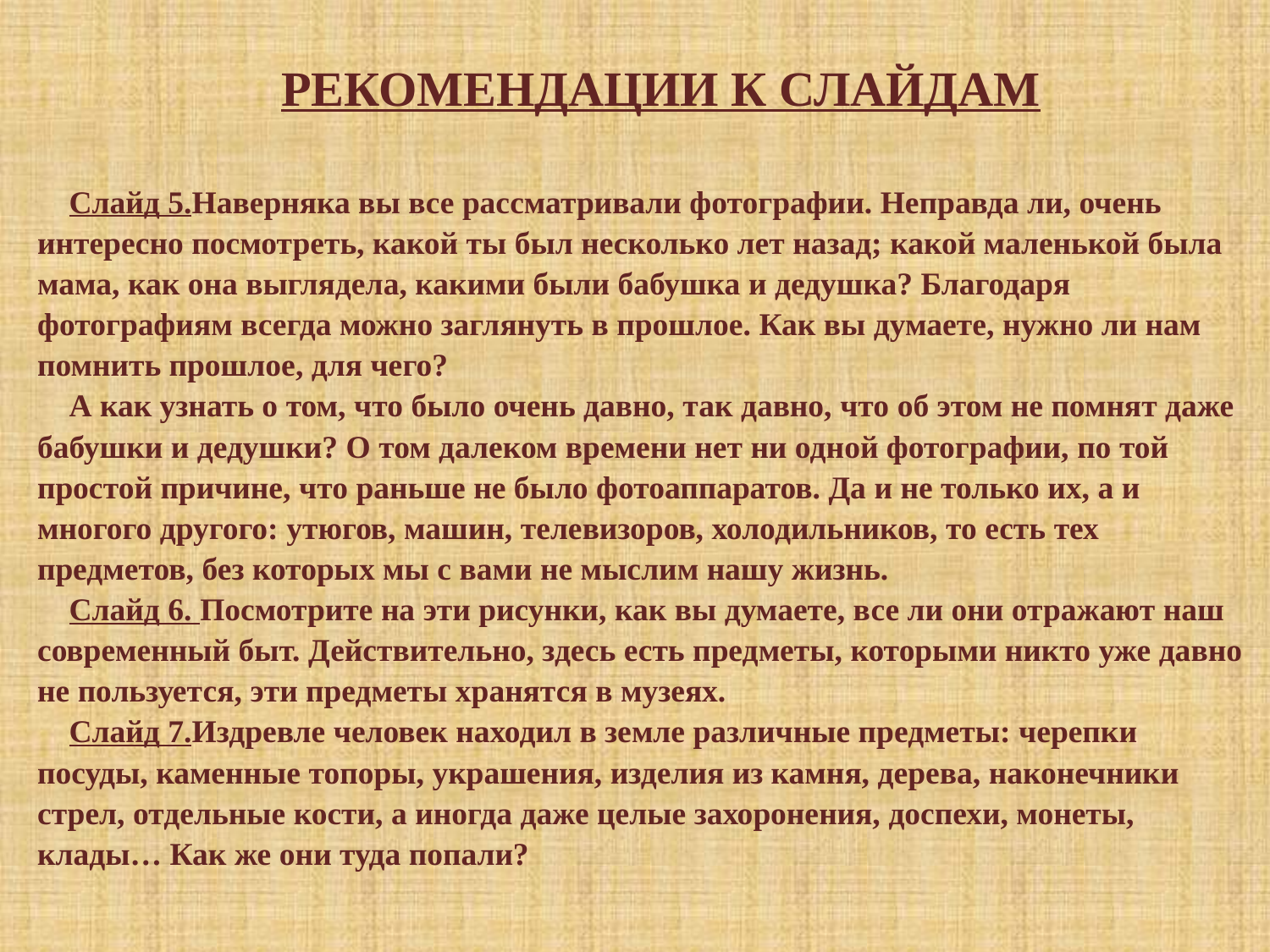

РЕКОМЕНДАЦИИ К СЛАЙДАМ

Слайд 5.Наверняка вы все рассматривали фотографии. Неправда ли, очень интересно посмотреть, какой ты был несколько лет назад; какой маленькой была мама, как она выглядела, какими были бабушка и дедушка? Благодаря фотографиям всегда можно заглянуть в прошлое. Как вы думаете, нужно ли нам помнить прошлое, для чего?
А как узнать о том, что было очень давно, так давно, что об этом не помнят даже бабушки и дедушки? О том далеком времени нет ни одной фотографии, по той простой причине, что раньше не было фотоаппаратов. Да и не только их, а и многого другого: утюгов, машин, телевизоров, холодильников, то есть тех предметов, без которых мы с вами не мыслим нашу жизнь.
Слайд 6. Посмотрите на эти рисунки, как вы думаете, все ли они отражают наш современный быт. Действительно, здесь есть предметы, которыми никто уже давно не пользуется, эти предметы хранятся в музеях.
Слайд 7.Издревле человек находил в земле различные предметы: черепки посуды, каменные топоры, украшения, изделия из камня, дерева, наконечники стрел, отдельные кости, а иногда даже целые захоронения, доспехи, монеты, клады… Как же они туда попали?